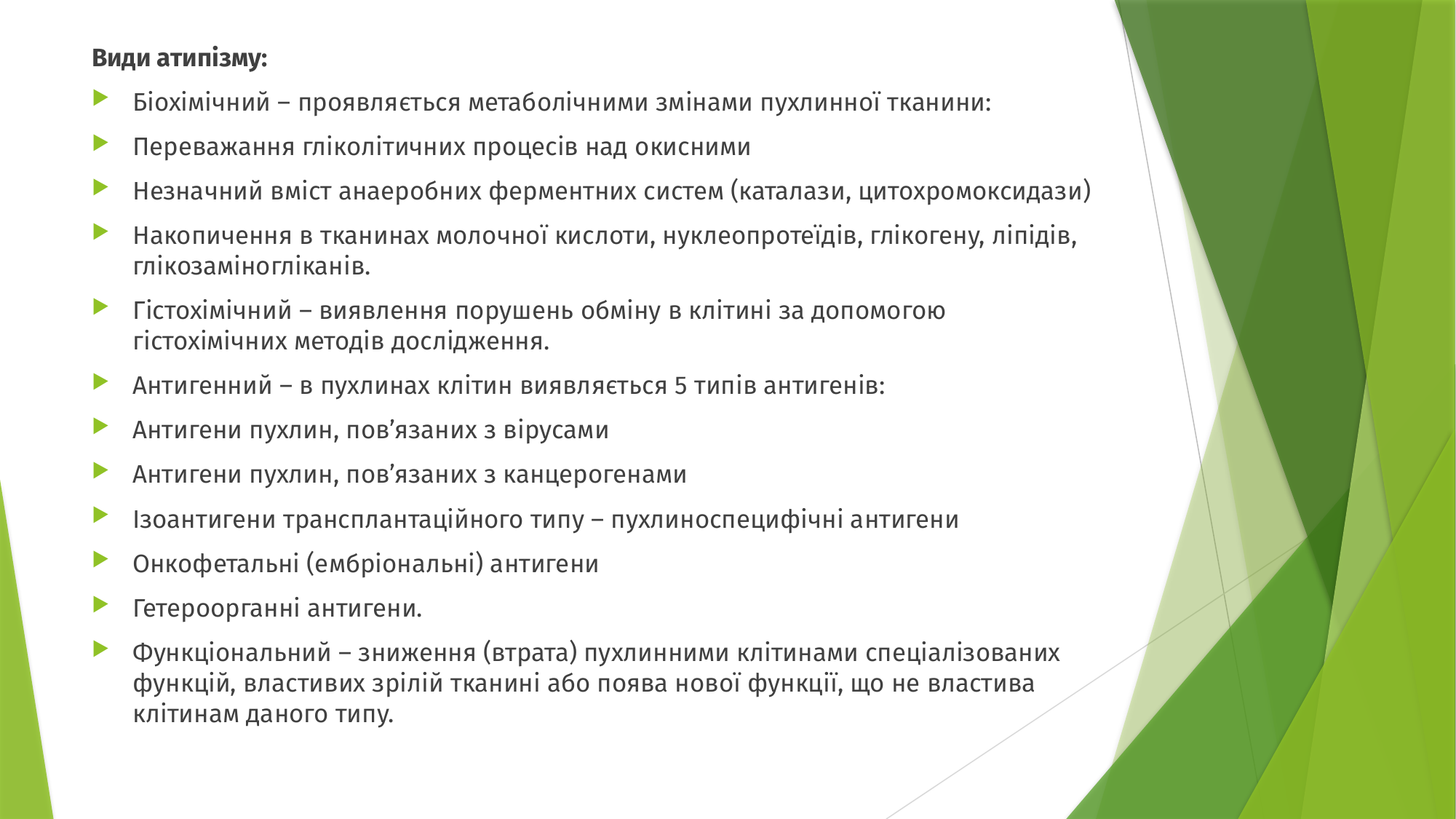

Види атипізму:
Біохімічний – проявляється метаболічними змінами пухлинної тканини:
Переважання гліколітичних процесів над окисними
Незначний вміст анаеробних ферментних систем (каталази, цитохромоксидази)
Накопичення в тканинах молочної кислоти, нуклеопротеїдів, глікогену, ліпідів, глікозаміногліканів.
Гістохімічний – виявлення порушень обміну в клітині за допомогою гістохімічних методів дослідження.
Антигенний – в пухлинах клітин виявляється 5 типів антигенів:
Антигени пухлин, пов’язаних з вірусами
Антигени пухлин, пов’язаних з канцерогенами
Ізоантигени трансплантаційного типу – пухлиноспецифічні антигени
Онкофетальні (ембріональні) антигени
Гетероорганні антигени.
Функціональний – зниження (втрата) пухлинними клітинами спеціалізованих функцій, властивих зрілій тканині або поява нової функції, що не властива клітинам даного типу.